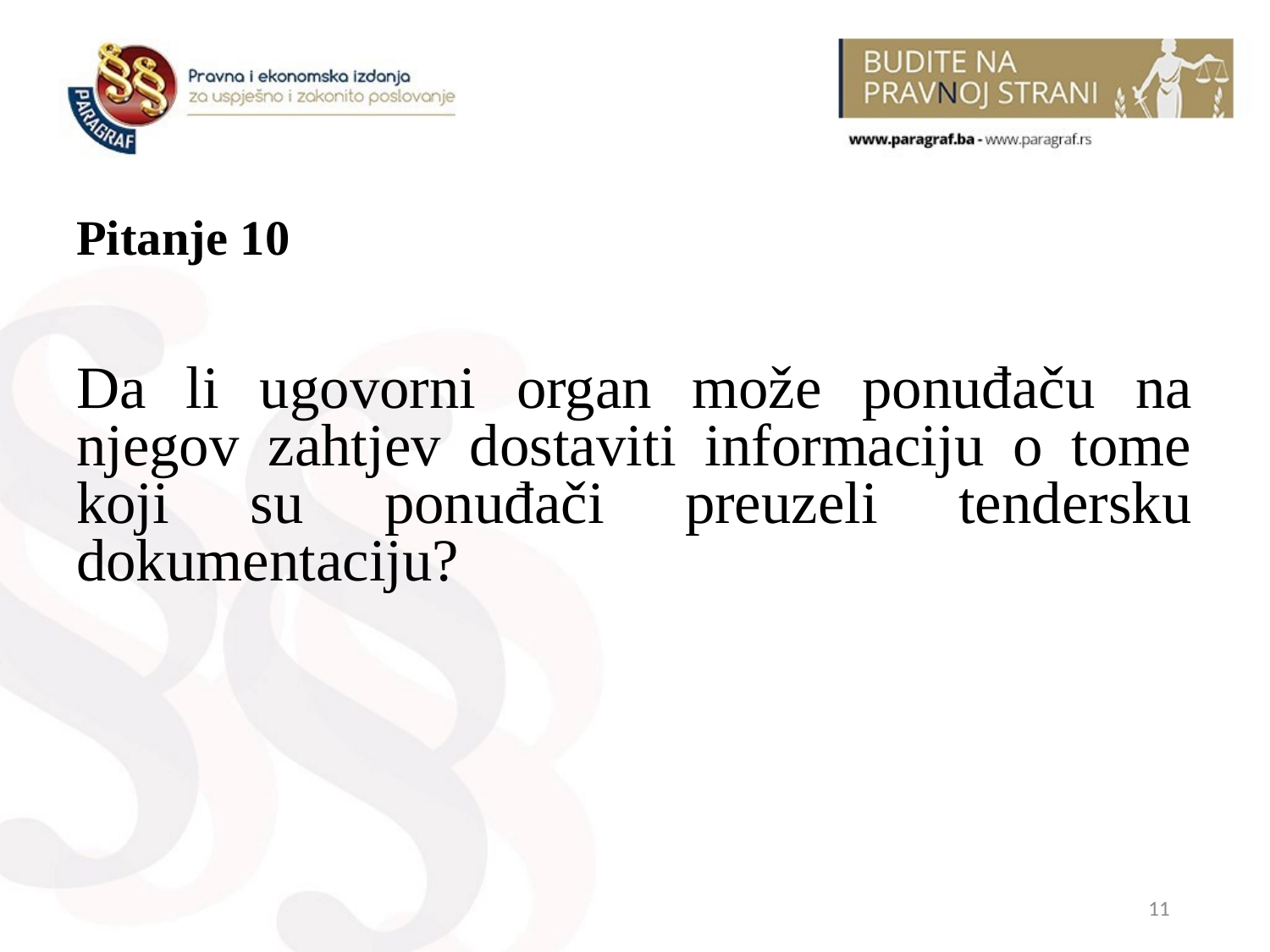

# Pitanje 10
Da li ugovorni organ može ponuđaču na njegov zahtjev dostaviti informaciju o tome koji su ponuđači preuzeli tendersku dokumentaciju?

11